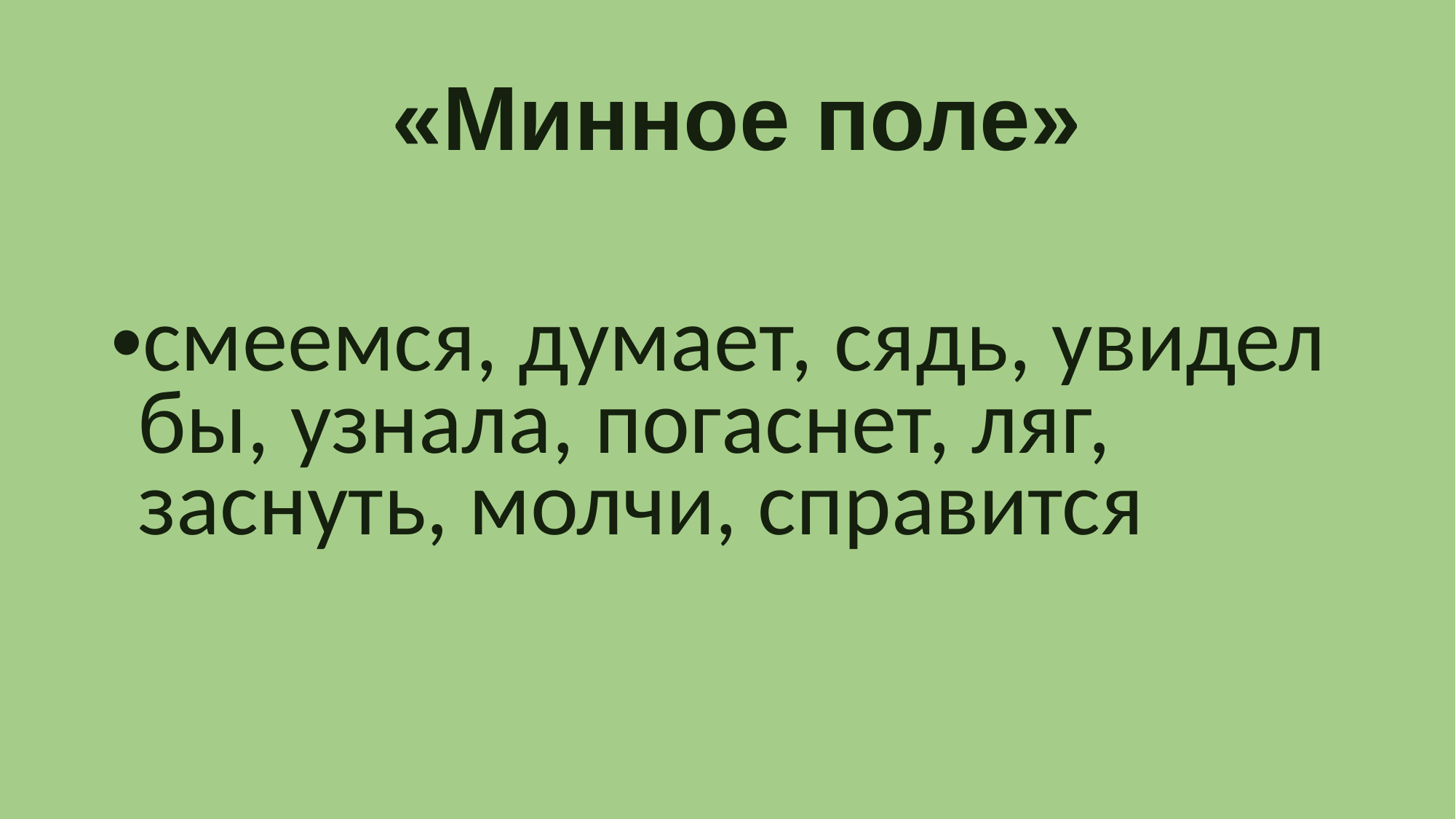

# «Минное поле»

смеемся, думает, сядь, увидел бы, узнала, погаснет, ляг, заснуть, молчи, справится